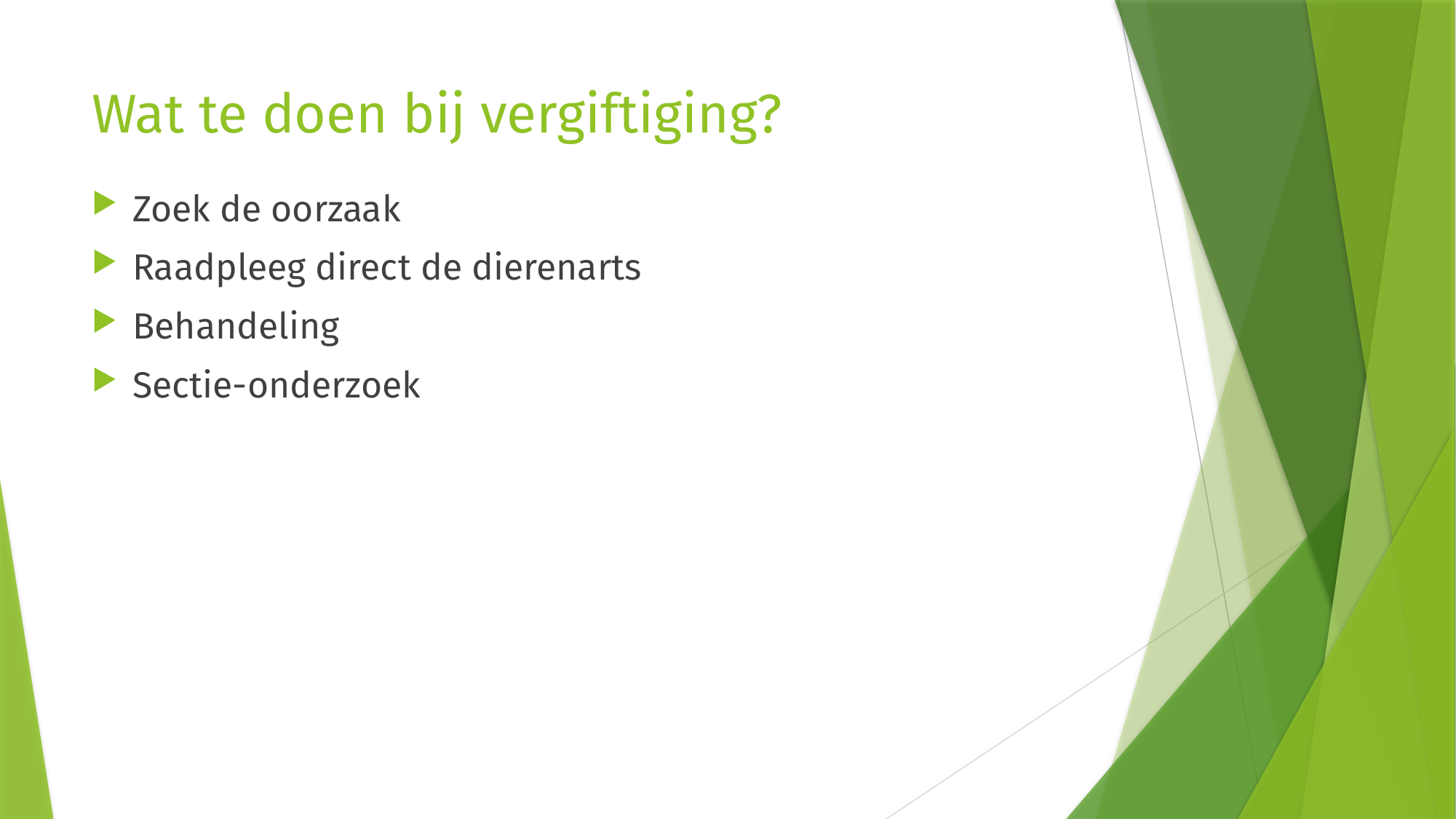

# Wat te doen bij vergiftiging?
Zoek de oorzaak
Raadpleeg direct de dierenarts
Behandeling
Sectie-onderzoek